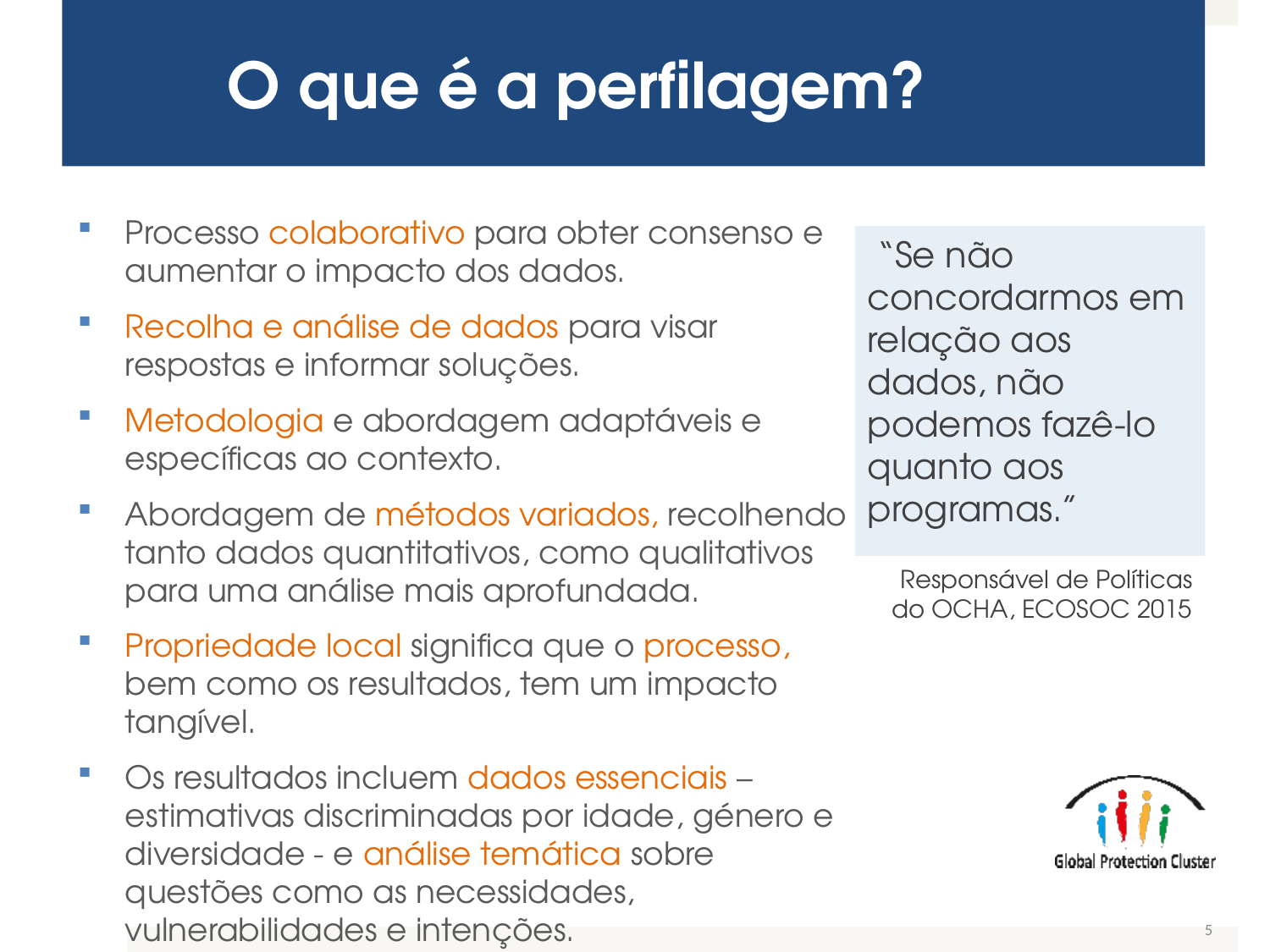

# O que é a perfilagem?
Processo colaborativo para obter consenso e aumentar o impacto dos dados.
Recolha e análise de dados para visar respostas e informar soluções.
Metodologia e abordagem adaptáveis e específicas ao contexto.
Abordagem de métodos variados, recolhendo tanto dados quantitativos, como qualitativos para uma análise mais aprofundada.
Propriedade local significa que o processo, bem como os resultados, tem um impacto tangível.
Os resultados incluem dados essenciais – estimativas discriminadas por idade, género e diversidade - e análise temática sobre questões como as necessidades, vulnerabilidades e intenções.
 “Se não concordarmos em relação aos dados, não podemos fazê-lo quanto aos programas.”
Responsável de Políticas do OCHA, ECOSOC 2015